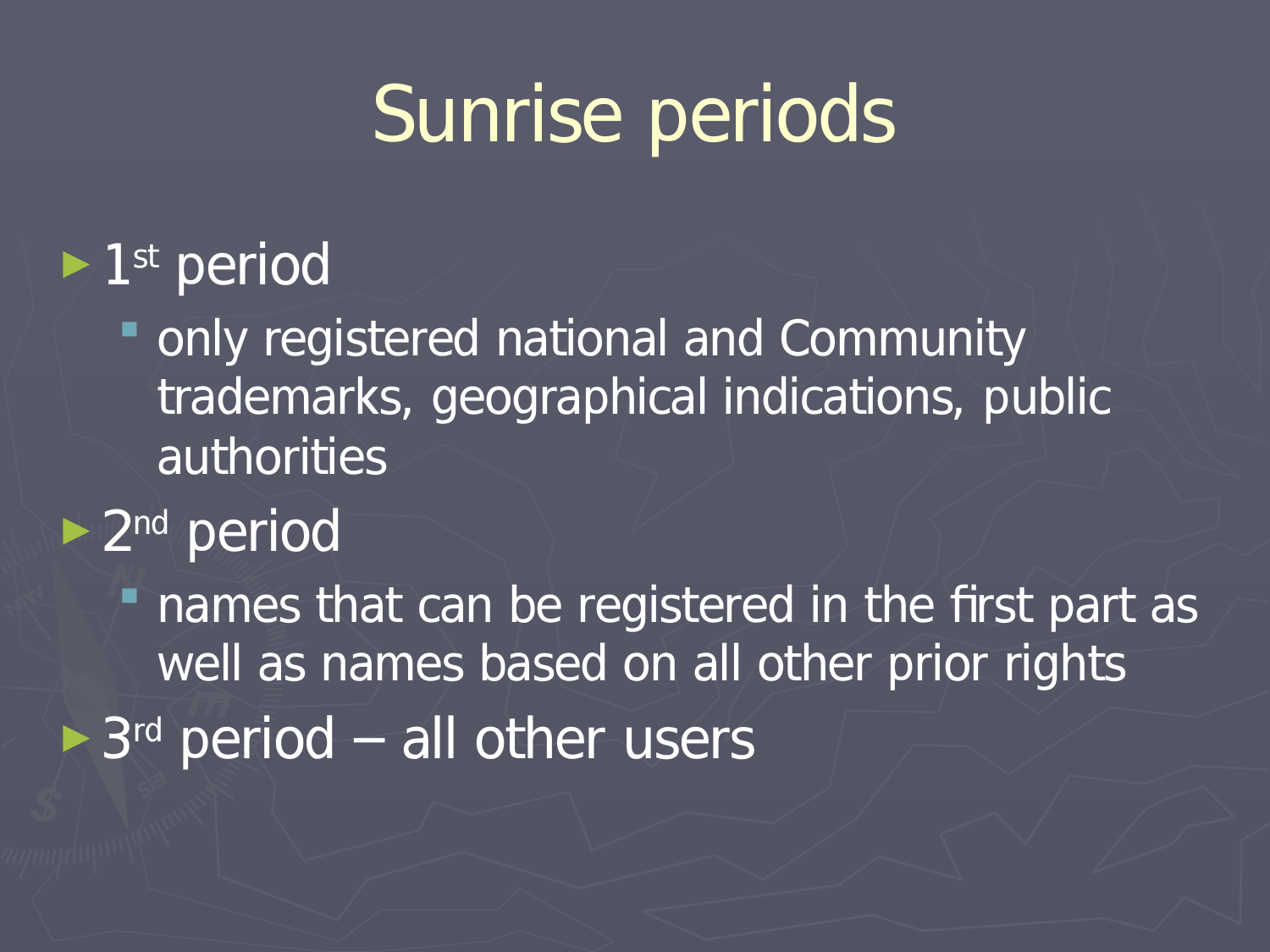

Sunrise periods
1st period
only registered national and Community trademarks, geographical indications, public authorities
2nd period
names that can be registered in the first part as well as names based on all other prior rights
3rd period – all other users